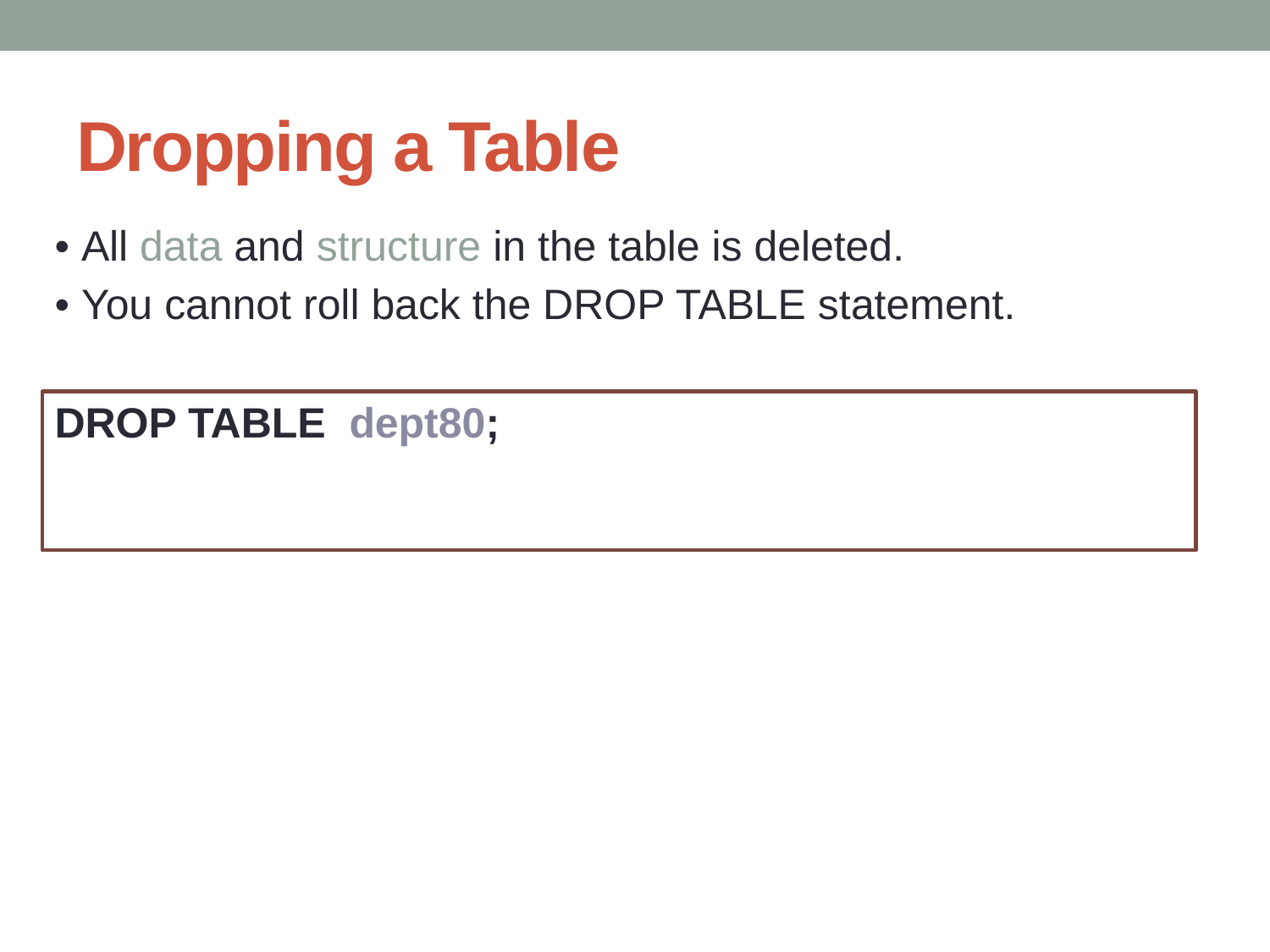

# Dropping a Table
• All data and structure in the table is deleted.
• You cannot roll back the DROP TABLE statement.

DROP TABLE  dept80;